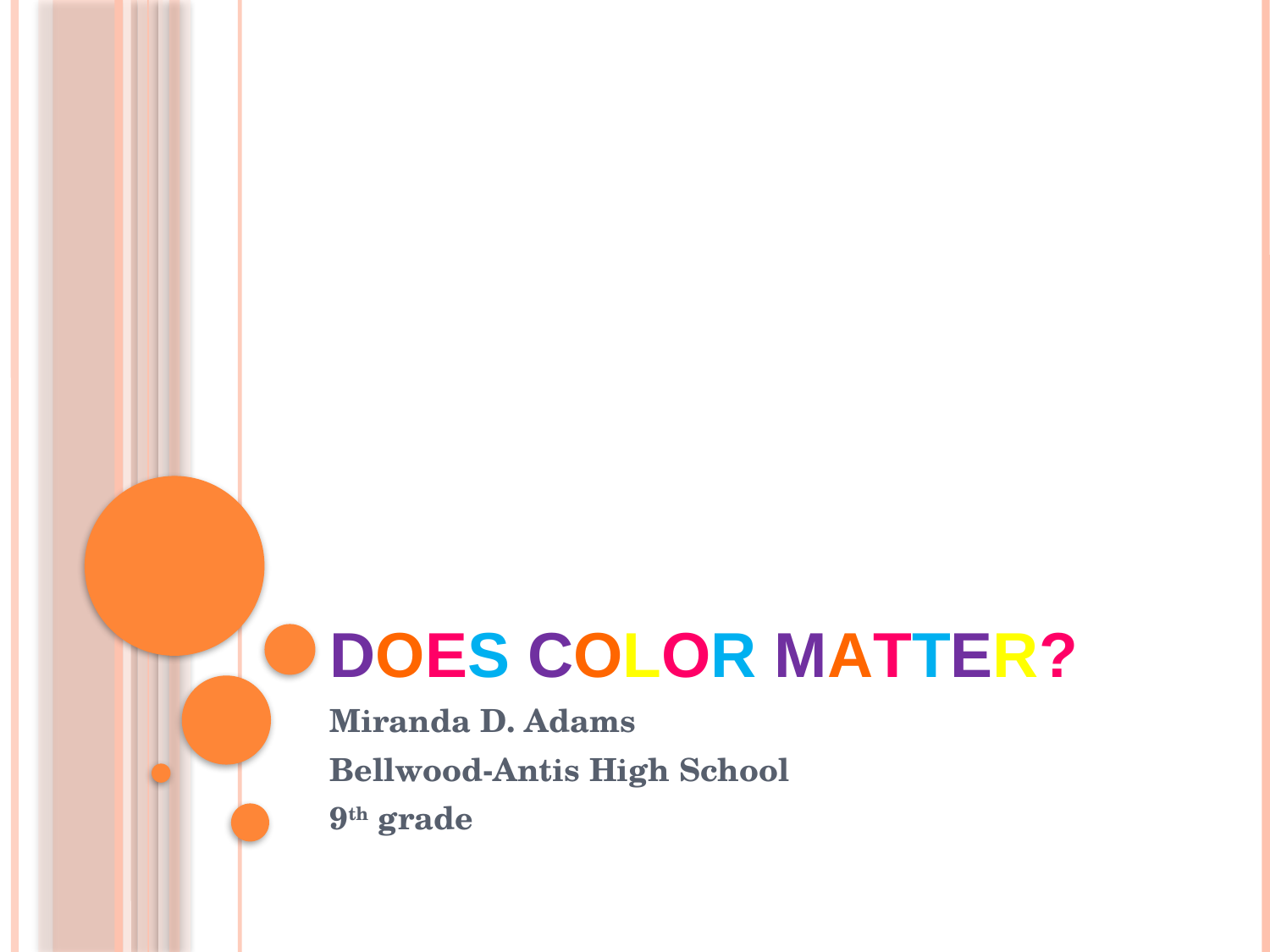

# Does Color Matter?
Miranda D. Adams
Bellwood-Antis High School
9th grade